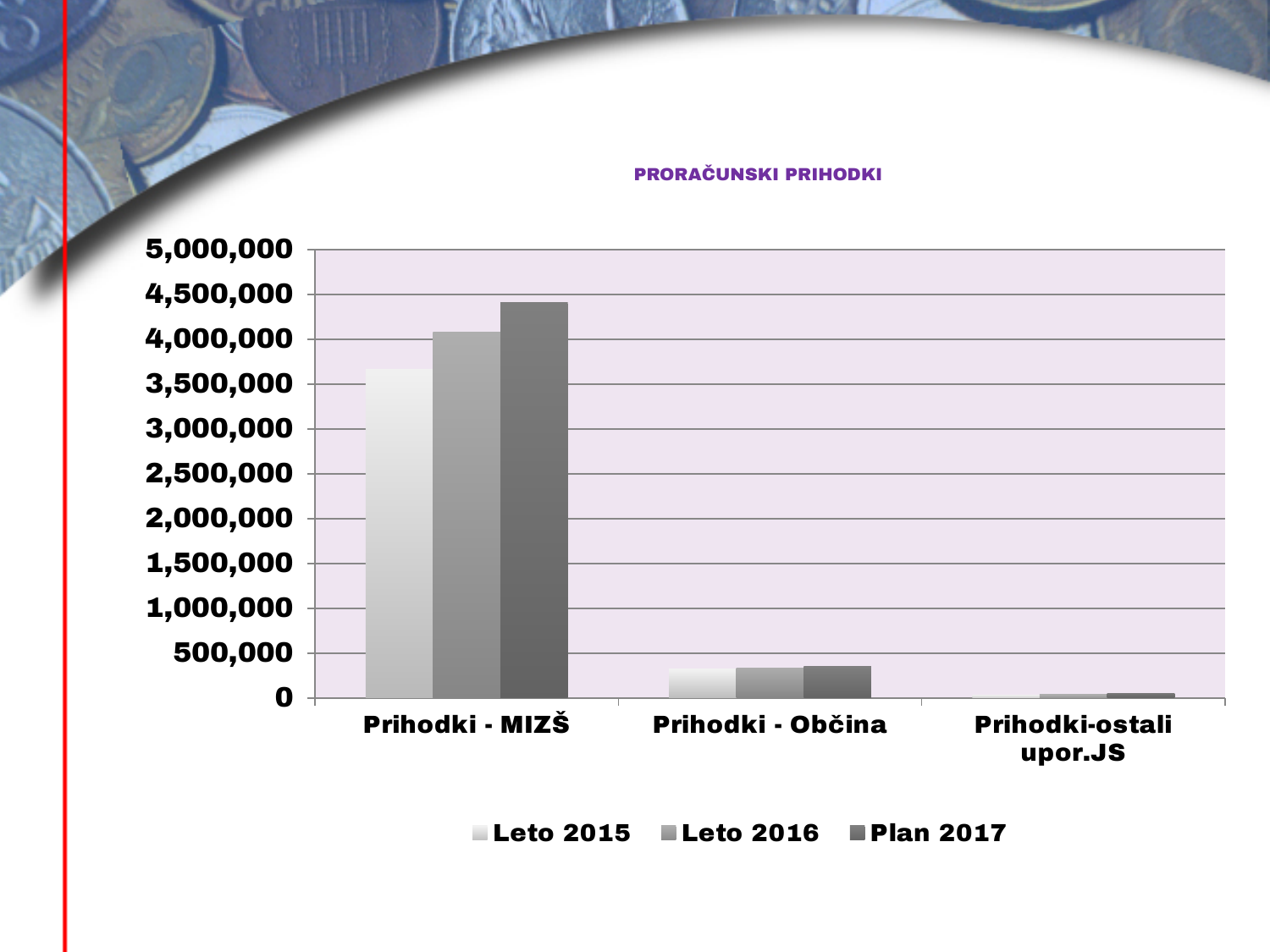

# PRORAČUNSKI PRIHODKI

### Chart

| Category | Leto 2015 | Leto 2016 | Plan 2017 |
|---|---|---|---|
| Prihodki - MIZŠ | 3667501.0 | 4076843.0 | 4410541.0 |
| Prihodki - Občina | 321692.0 | 331743.0 | 354100.0 |
| Prihodki-ostali upor.JS | 32442.0 | 40274.0 | 50100.0 |